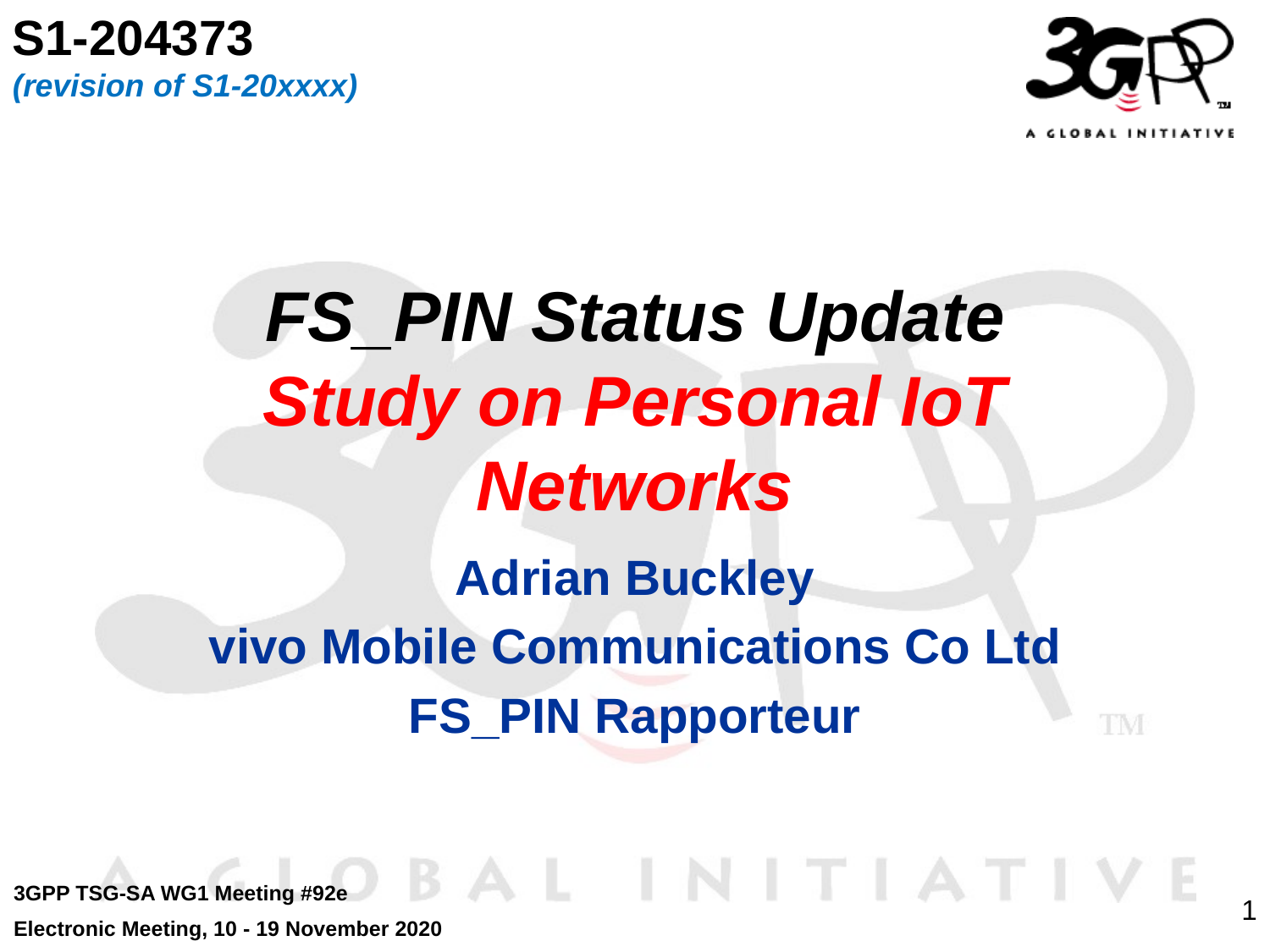

S1-204373
(revision of S1-20xxxx)
# FS_PIN Status Update Study on Personal IoT Networks
Adrian Buckley
vivo Mobile Communications Co Ltd
FS_PIN Rapporteur
3GPP TSG-SA WG1 Meeting #92e
Electronic Meeting, 10 - 19 November 2020
1